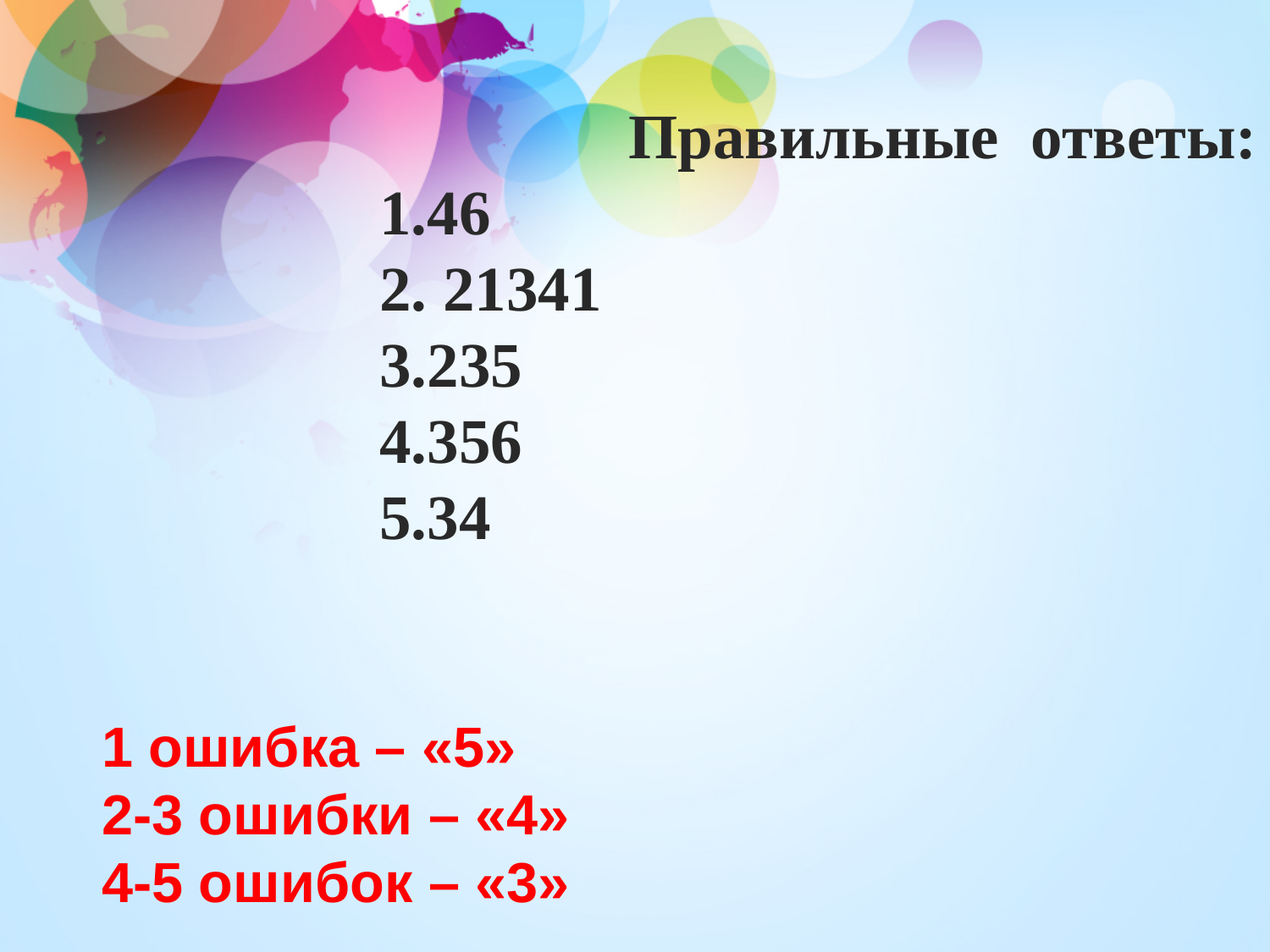

Правильные  ответы:
1.46
2. 21341
3.235
4.356
5.34

1 ошибка – «5»
2-3 ошибки – «4»
4-5 ошибок – «3»